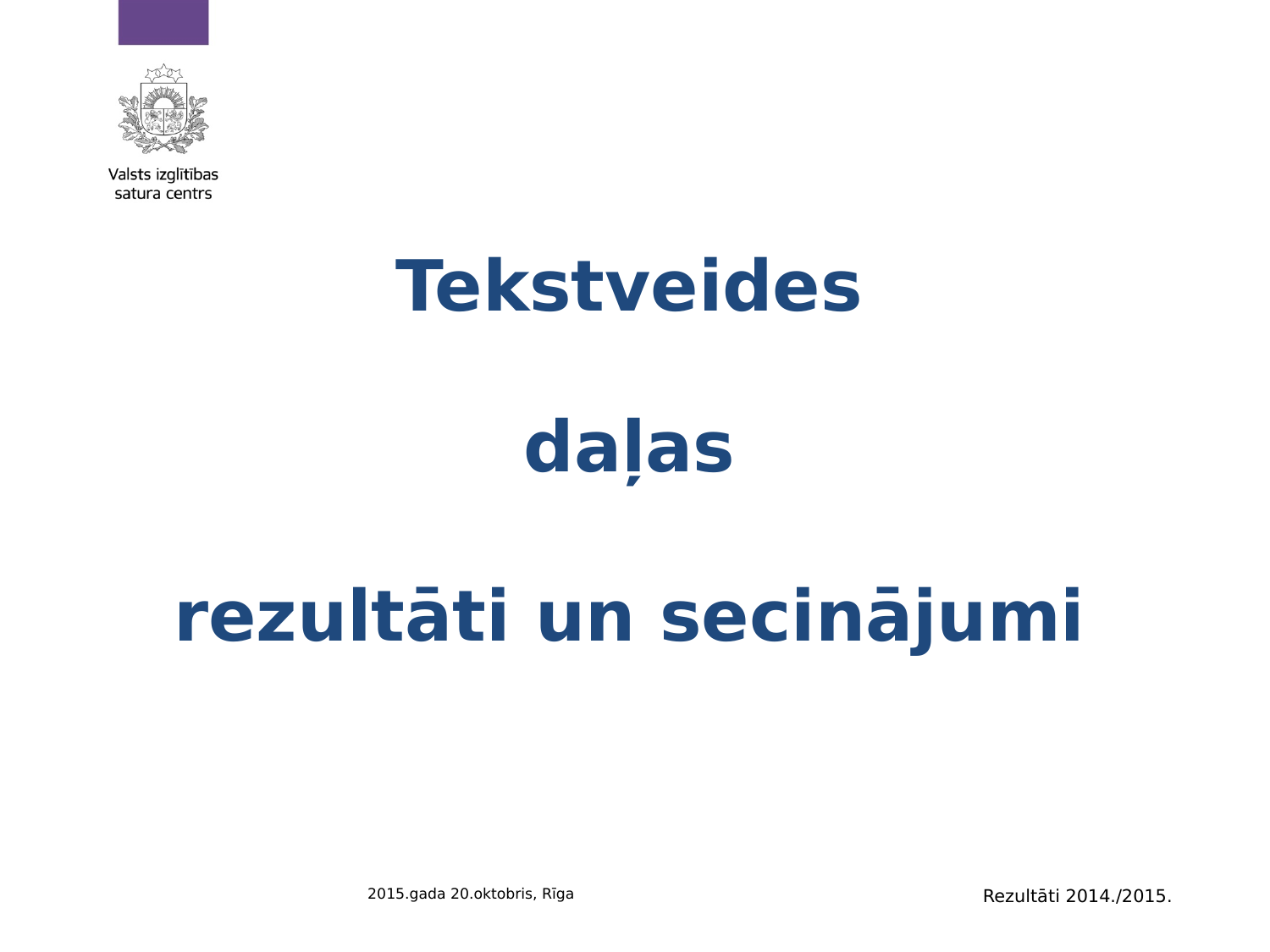

Tekstveides
daļas
rezultāti un secinājumi
2015.gada 20.oktobris, Rīga
Rezultāti 2014./2015.